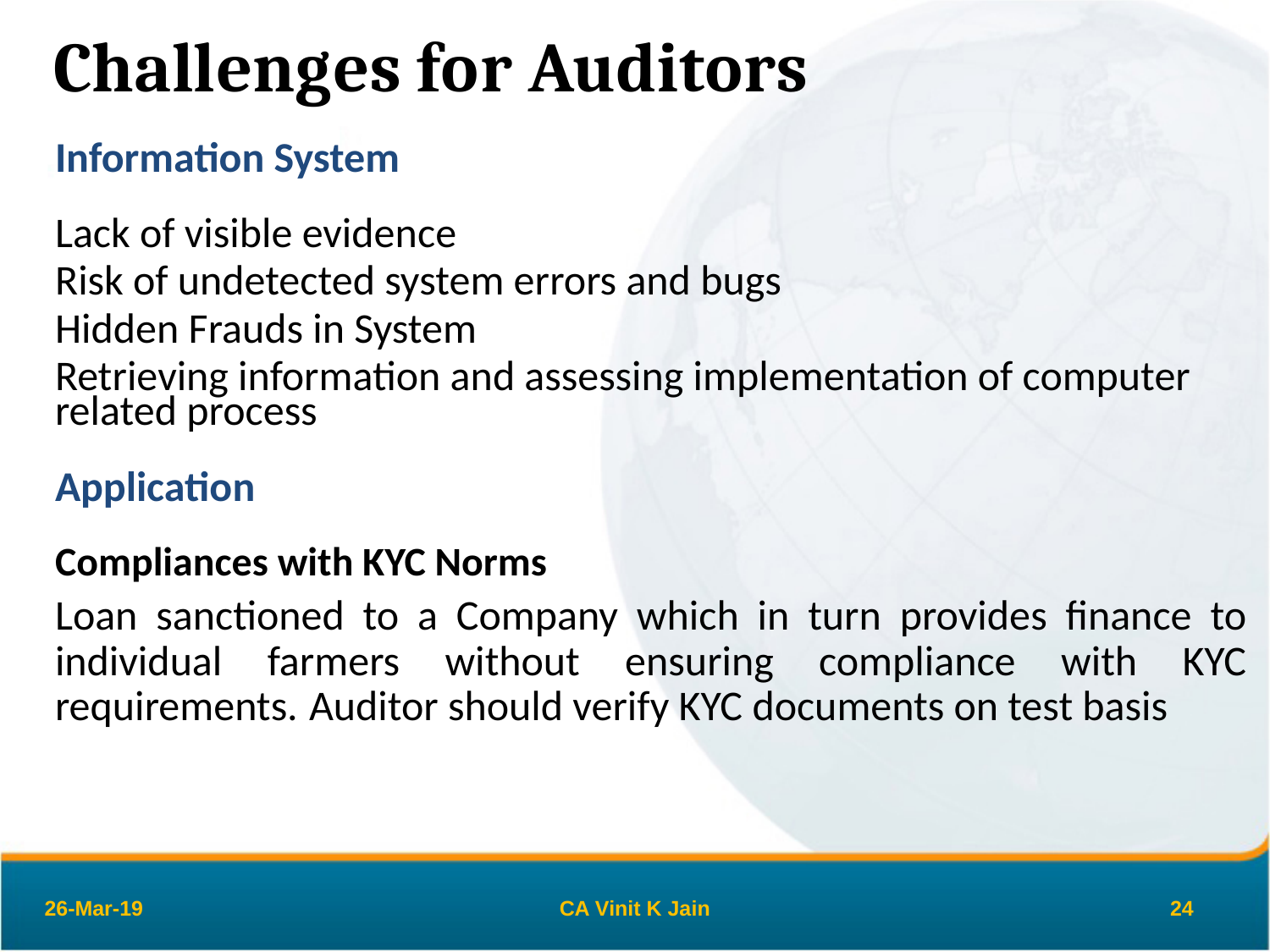

# Challenges for Auditors
Information System

Lack of visible evidence
Risk of undetected system errors and bugs
Hidden Frauds in System
Retrieving information and assessing implementation of computer related process

Application

Compliances with KYC Norms
Loan sanctioned to a Company which in turn provides finance to individual farmers without ensuring compliance with KYC requirements.	Auditor should verify KYC documents on test basis

26-Mar-19
CA Vinit K Jain
24